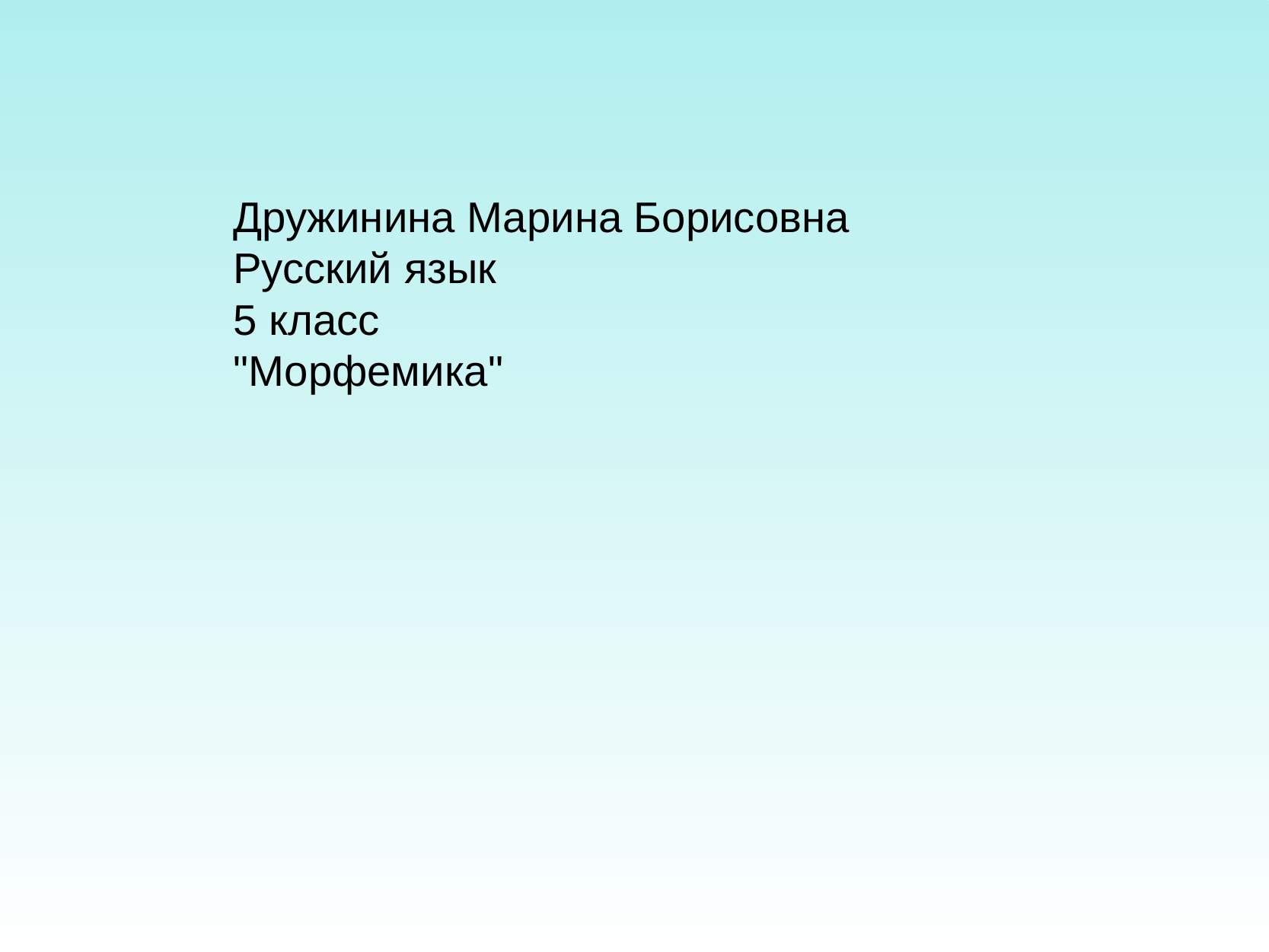

Дружинина Марина Борисовна
Русский язык
5 класс
"Морфемика"